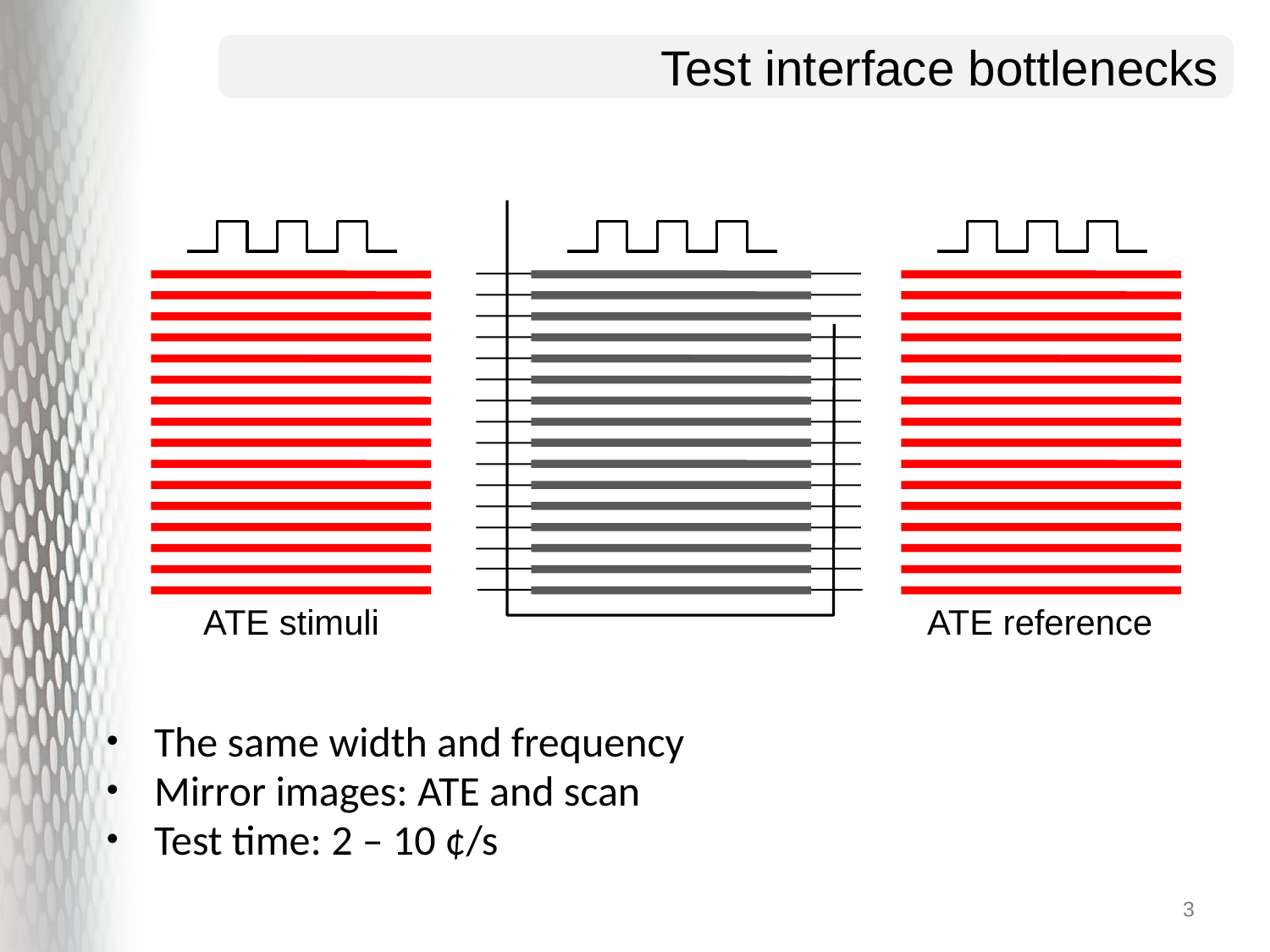

# Test interface bottlenecks

ATE stimuli
ATE reference
The same width and frequency
Mirror images: ATE and scan
Test time: 2 – 10 ¢/s